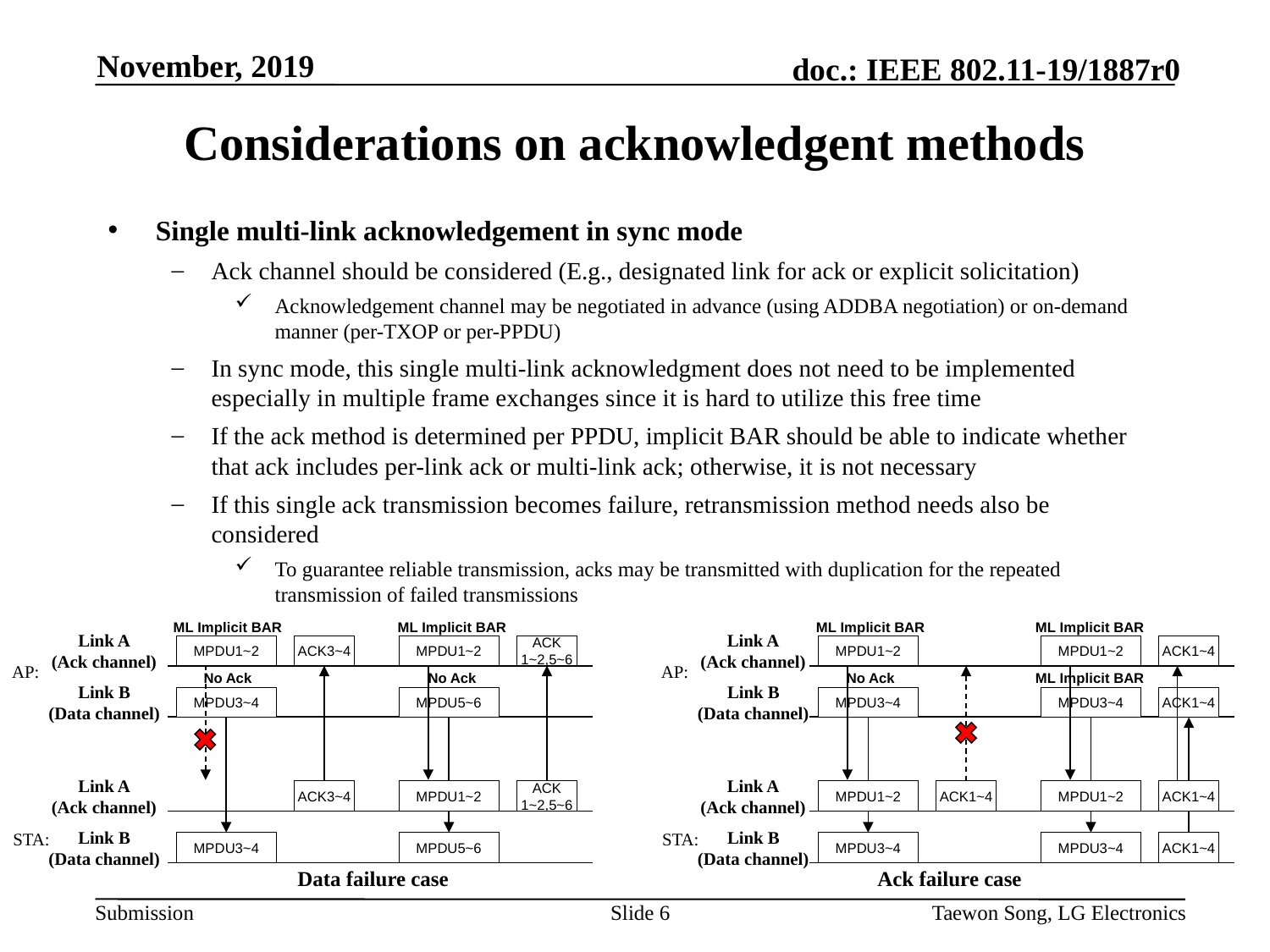

November, 2019
# Considerations on acknowledgent methods
Single multi-link acknowledgement in sync mode
Ack channel should be considered (E.g., designated link for ack or explicit solicitation)
Acknowledgement channel may be negotiated in advance (using ADDBA negotiation) or on-demand manner (per-TXOP or per-PPDU)
In sync mode, this single multi-link acknowledgment does not need to be implemented especially in multiple frame exchanges since it is hard to utilize this free time
If the ack method is determined per PPDU, implicit BAR should be able to indicate whether that ack includes per-link ack or multi-link ack; otherwise, it is not necessary
If this single ack transmission becomes failure, retransmission method needs also be considered
To guarantee reliable transmission, acks may be transmitted with duplication for the repeated transmission of failed transmissions
ML Implicit BAR
ML Implicit BAR
ML Implicit BAR
ML Implicit BAR
Link A
(Ack channel)
Link A
(Ack channel)
ACK3~4
ACK
1~2,5~6
ACK1~4
MPDU1~2
MPDU1~2
MPDU1~2
MPDU1~2
AP:
AP:
No Ack
No Ack
No Ack
ML Implicit BAR
Link B
(Data channel)
Link B
(Data channel)
MPDU3~4
MPDU5~6
MPDU3~4
MPDU3~4
ACK1~4

Link A
(Ack channel)
Link A
(Ack channel)
ACK3~4
MPDU1~2
ACK
1~2,5~6
MPDU1~2
ACK1~4
MPDU1~2
ACK1~4
Link B
(Data channel)
Link B
(Data channel)
STA:
STA:
MPDU3~4
MPDU5~6
MPDU3~4
MPDU3~4
ACK1~4
Data failure case
Ack failure case
Slide 6
Taewon Song, LG Electronics